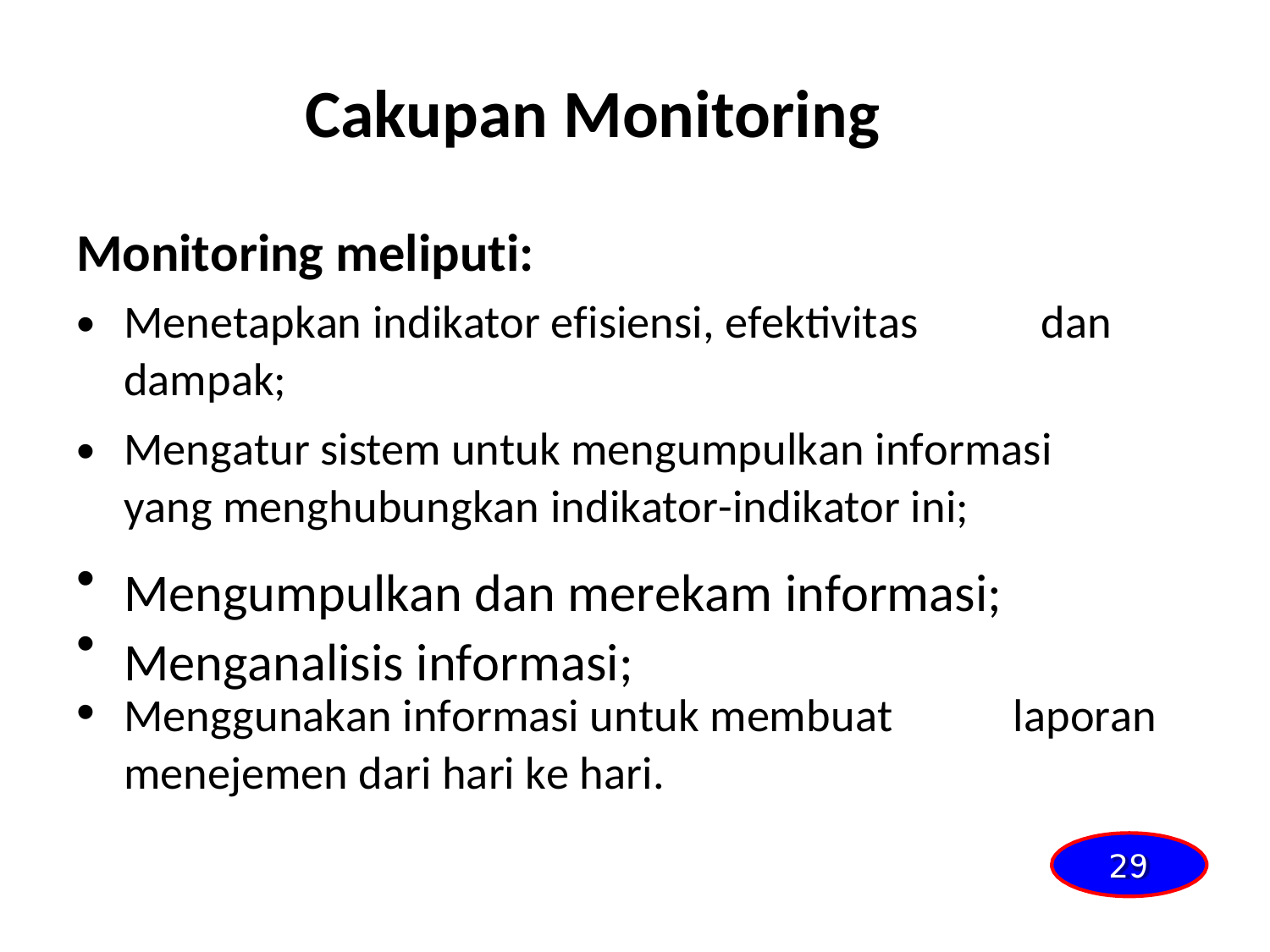

Cakupan Monitoring
Monitoring meliputi:
•
Menetapkan indikator efisiensi, efektivitas
dampak;
dan
•
Mengatur sistem untuk mengumpulkan informasi
yang menghubungkan indikator-indikator ini;
Mengumpulkan dan merekam informasi; Menganalisis informasi;
•
•
•
Menggunakan informasi untuk membuat
menejemen dari hari ke hari.
laporan

29